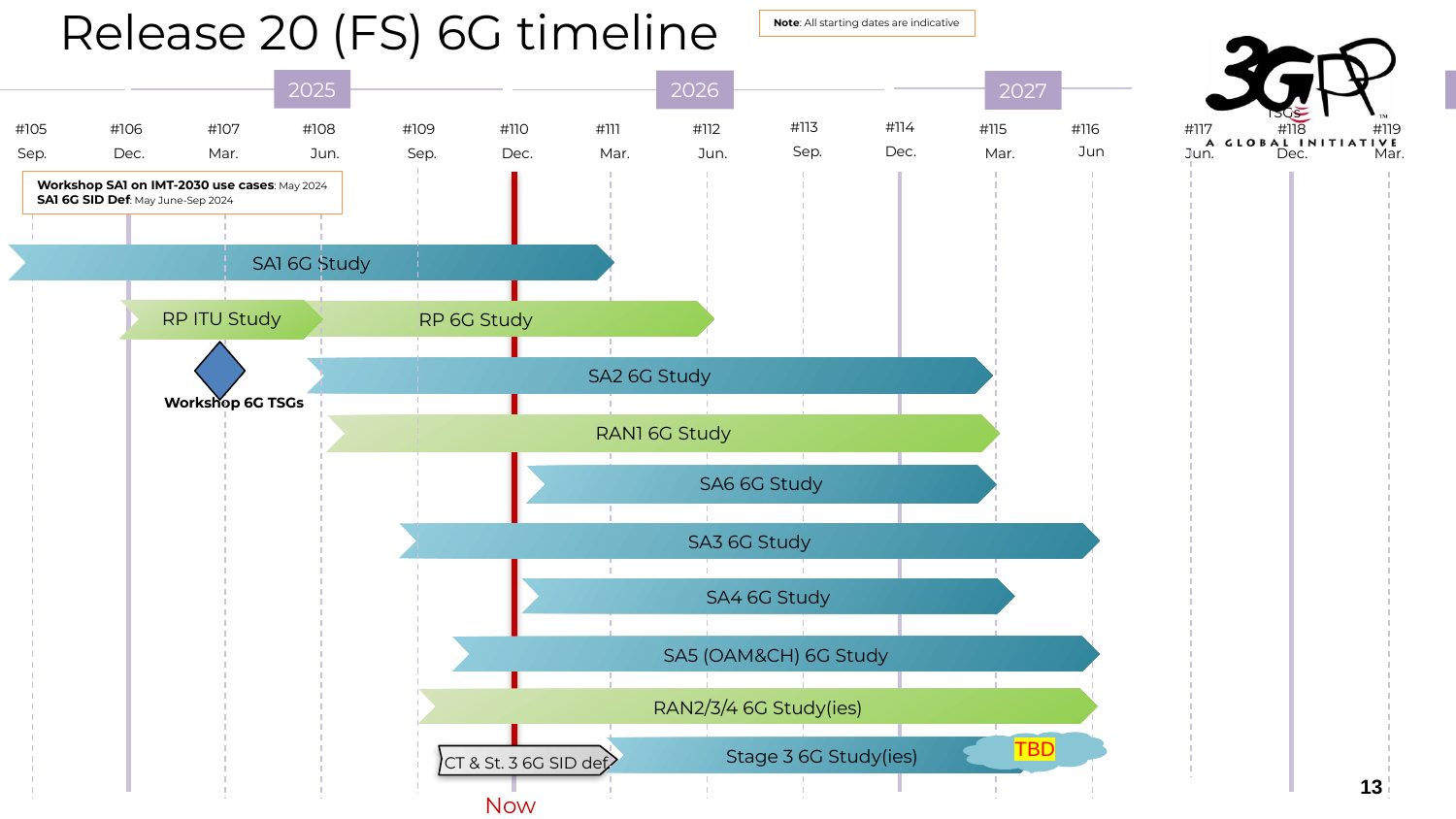

Release 20 (FS) 6G timeline
Note: All starting dates are indicative
2025
2024
2026
2027
TSGs
#113
Sep.
#114
Dec.
#105
Sep.
#106
Dec.
#107
Mar.
#108
Jun.
#109
Sep.
#110
Dec.
#111
Mar.
#112
Jun.
#116
#117
Jun.
#118
Dec.
#119
Mar.
#115
Jun
Mar.
Workshop SA1 on IMT-2030 use cases: May 2024
SA1 6G SID Def: May June-Sep 2024
SA1 6G Study
RP ITU Study
RP 6G Study

SA2 6G Study
Workshop 6G TSGs
RAN1 6G Study
SA6 6G Study
SA3 6G Study
SA4 6G Study
SA5 (OAM&CH) 6G Study
RAN2/3/4 6G Study(ies)
TBD

TBD
Stage 3 6G Study(ies)
CT & St. 3 6G SID def.
Now